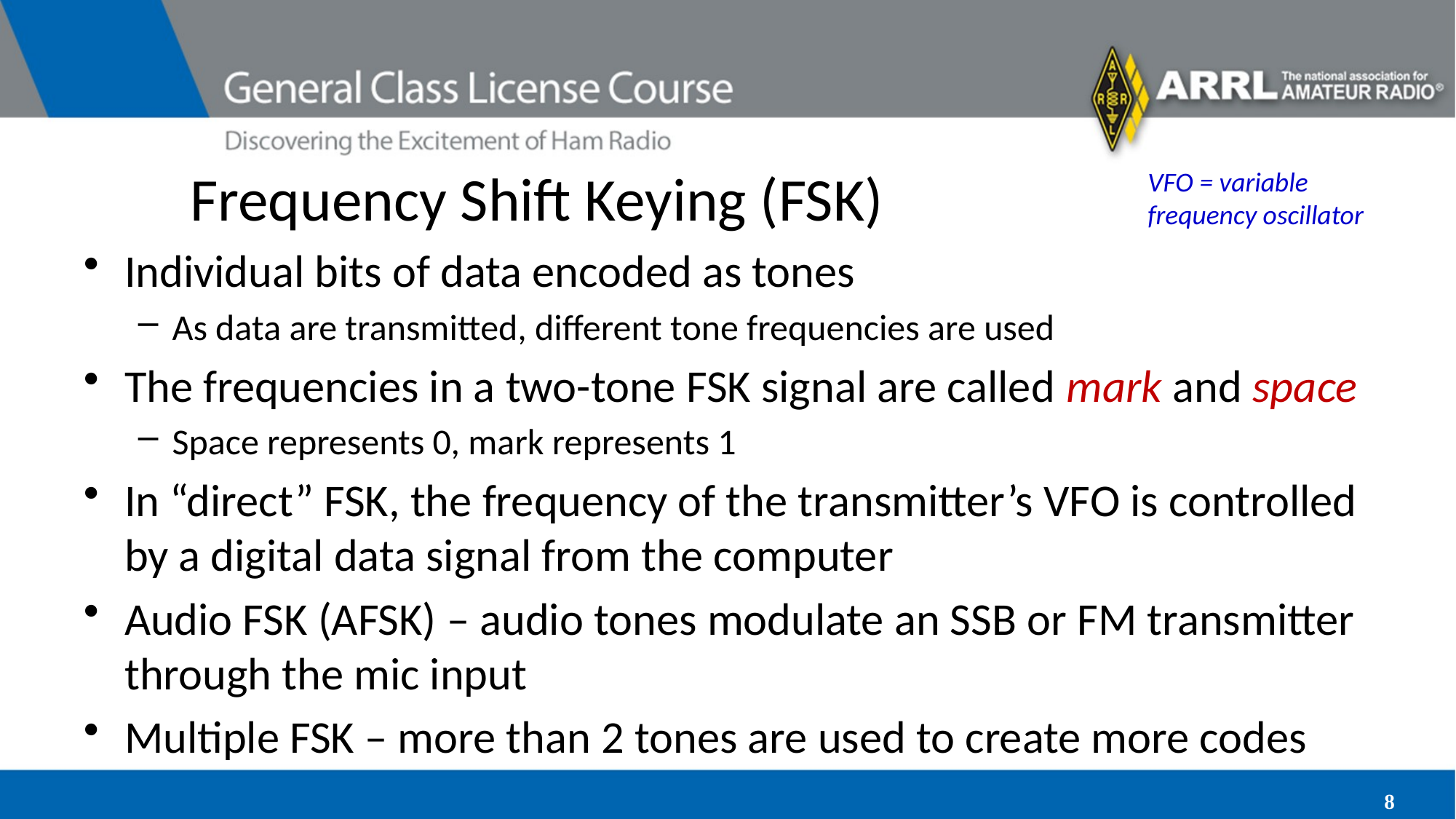

# Frequency Shift Keying (FSK)
VFO = variable frequency oscillator
Individual bits of data encoded as tones
As data are transmitted, different tone frequencies are used
The frequencies in a two-tone FSK signal are called mark and space
Space represents 0, mark represents 1
In “direct” FSK, the frequency of the transmitter’s VFO is controlled by a digital data signal from the computer
Audio FSK (AFSK) – audio tones modulate an SSB or FM transmitter through the mic input
Multiple FSK – more than 2 tones are used to create more codes